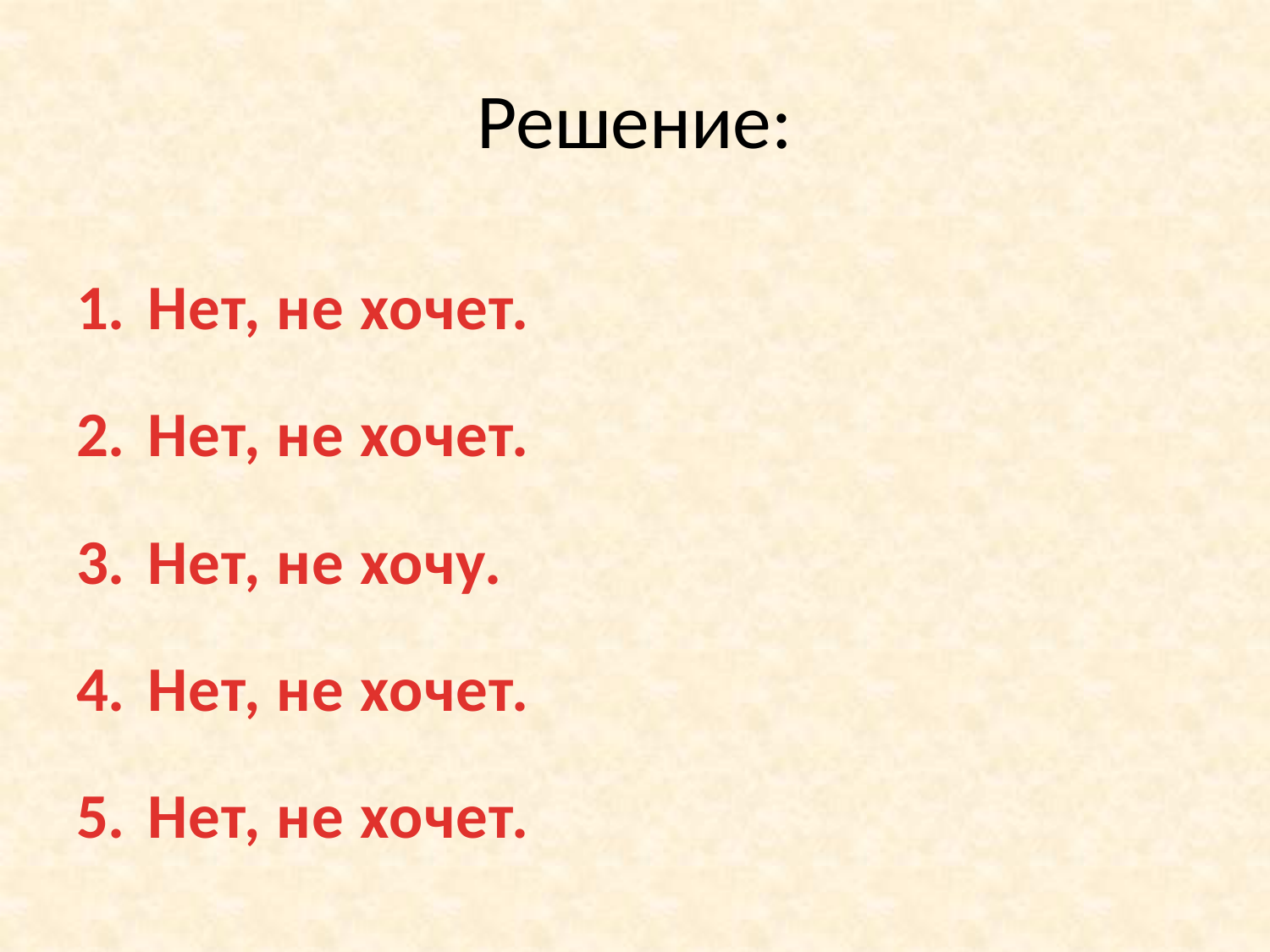

# Решение:
Нет, не хочет.
Нет, не хочет.
Нет, не хочу.
Нет, не хочет.
Нет, не хочет.